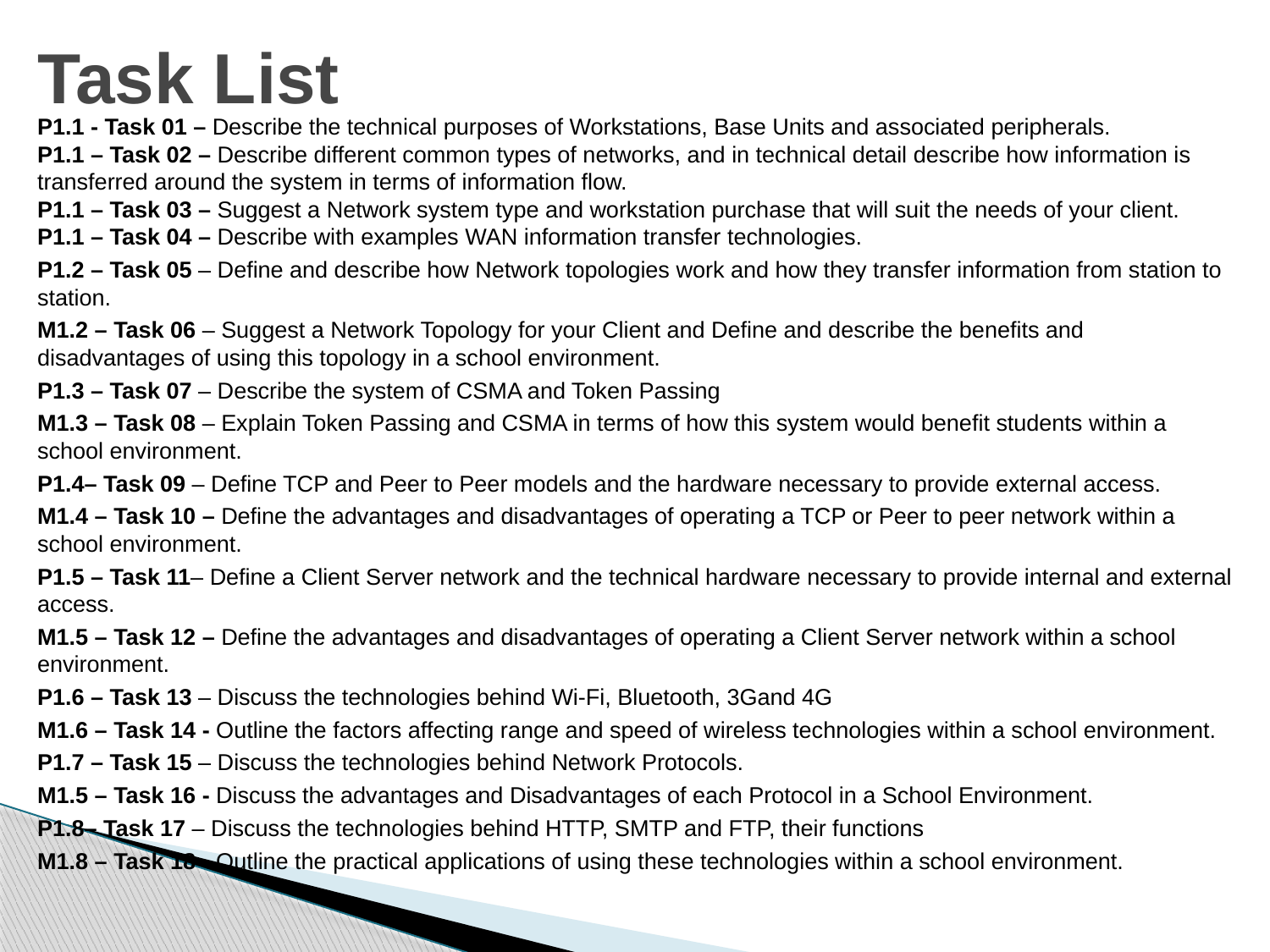

# Task List
P1.1 - Task 01 – Describe the technical purposes of Workstations, Base Units and associated peripherals.
P1.1 – Task 02 – Describe different common types of networks, and in technical detail describe how information is transferred around the system in terms of information flow.
P1.1 – Task 03 – Suggest a Network system type and workstation purchase that will suit the needs of your client.
P1.1 – Task 04 – Describe with examples WAN information transfer technologies.
P1.2 – Task 05 – Define and describe how Network topologies work and how they transfer information from station to station.
M1.2 – Task 06 – Suggest a Network Topology for your Client and Define and describe the benefits and disadvantages of using this topology in a school environment.
P1.3 – Task 07 – Describe the system of CSMA and Token Passing
M1.3 – Task 08 – Explain Token Passing and CSMA in terms of how this system would benefit students within a school environment.
P1.4– Task 09 – Define TCP and Peer to Peer models and the hardware necessary to provide external access.
M1.4 – Task 10 – Define the advantages and disadvantages of operating a TCP or Peer to peer network within a school environment.
P1.5 – Task 11– Define a Client Server network and the technical hardware necessary to provide internal and external access.
M1.5 – Task 12 – Define the advantages and disadvantages of operating a Client Server network within a school environment.
P1.6 – Task 13 – Discuss the technologies behind Wi-Fi, Bluetooth, 3Gand 4G
M1.6 – Task 14 - Outline the factors affecting range and speed of wireless technologies within a school environment.
P1.7 – Task 15 – Discuss the technologies behind Network Protocols.
M1.5 – Task 16 - Discuss the advantages and Disadvantages of each Protocol in a School Environment.
P1.8– Task 17 – Discuss the technologies behind HTTP, SMTP and FTP, their functions
M1.8 – Task 18 - Outline the practical applications of using these technologies within a school environment.